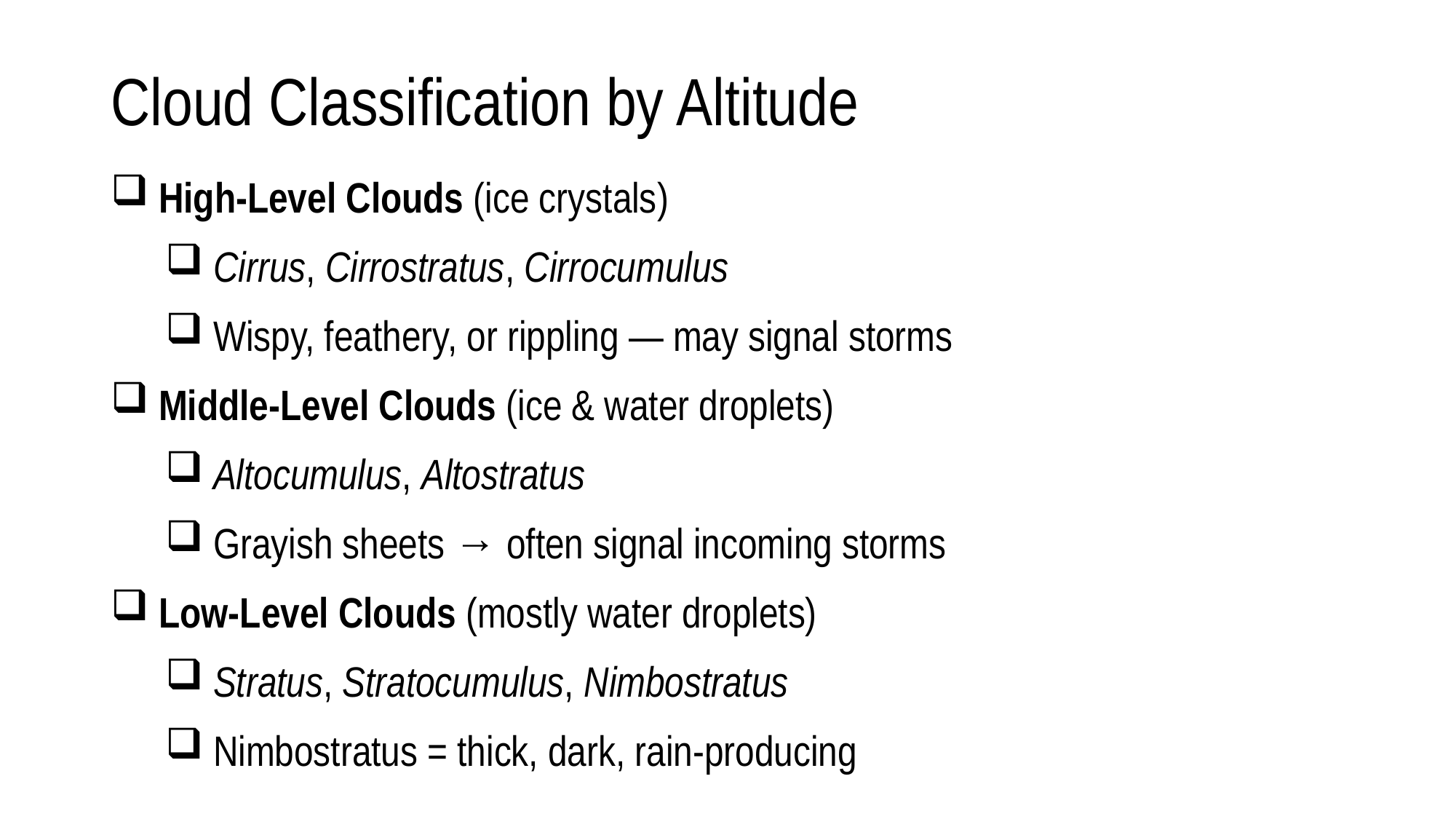

# Cloud Classification by Altitude
 High-Level Clouds (ice crystals)
 Cirrus, Cirrostratus, Cirrocumulus
 Wispy, feathery, or rippling — may signal storms
 Middle-Level Clouds (ice & water droplets)
 Altocumulus, Altostratus
 Grayish sheets → often signal incoming storms
 Low-Level Clouds (mostly water droplets)
 Stratus, Stratocumulus, Nimbostratus
 Nimbostratus = thick, dark, rain-producing